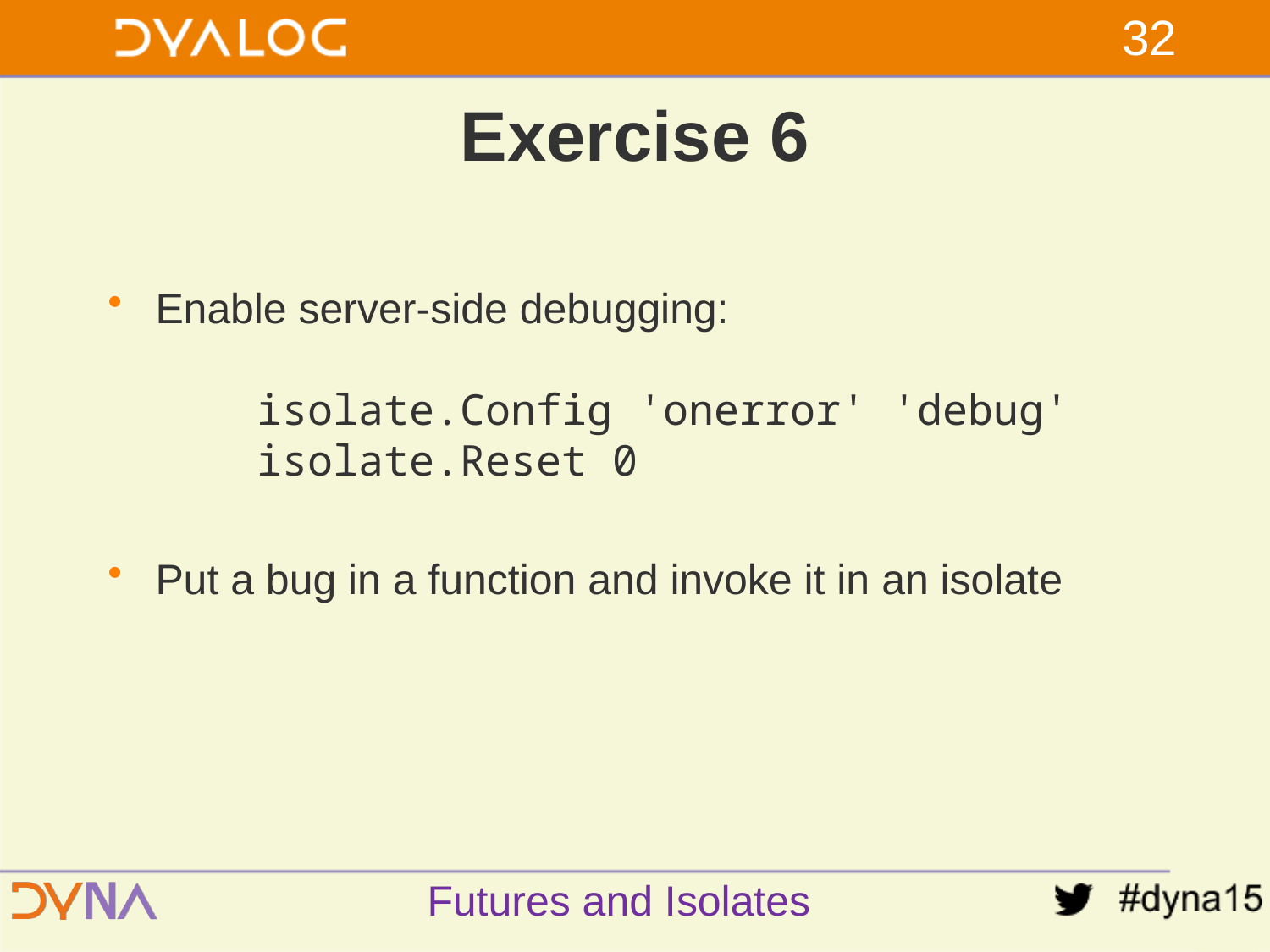

32
# Exercise 6
Enable server-side debugging:
    isolate.Config 'onerror' 'debug'
    isolate.Reset 0

Put a bug in a function and invoke it in an isolate
Futures and Isolates